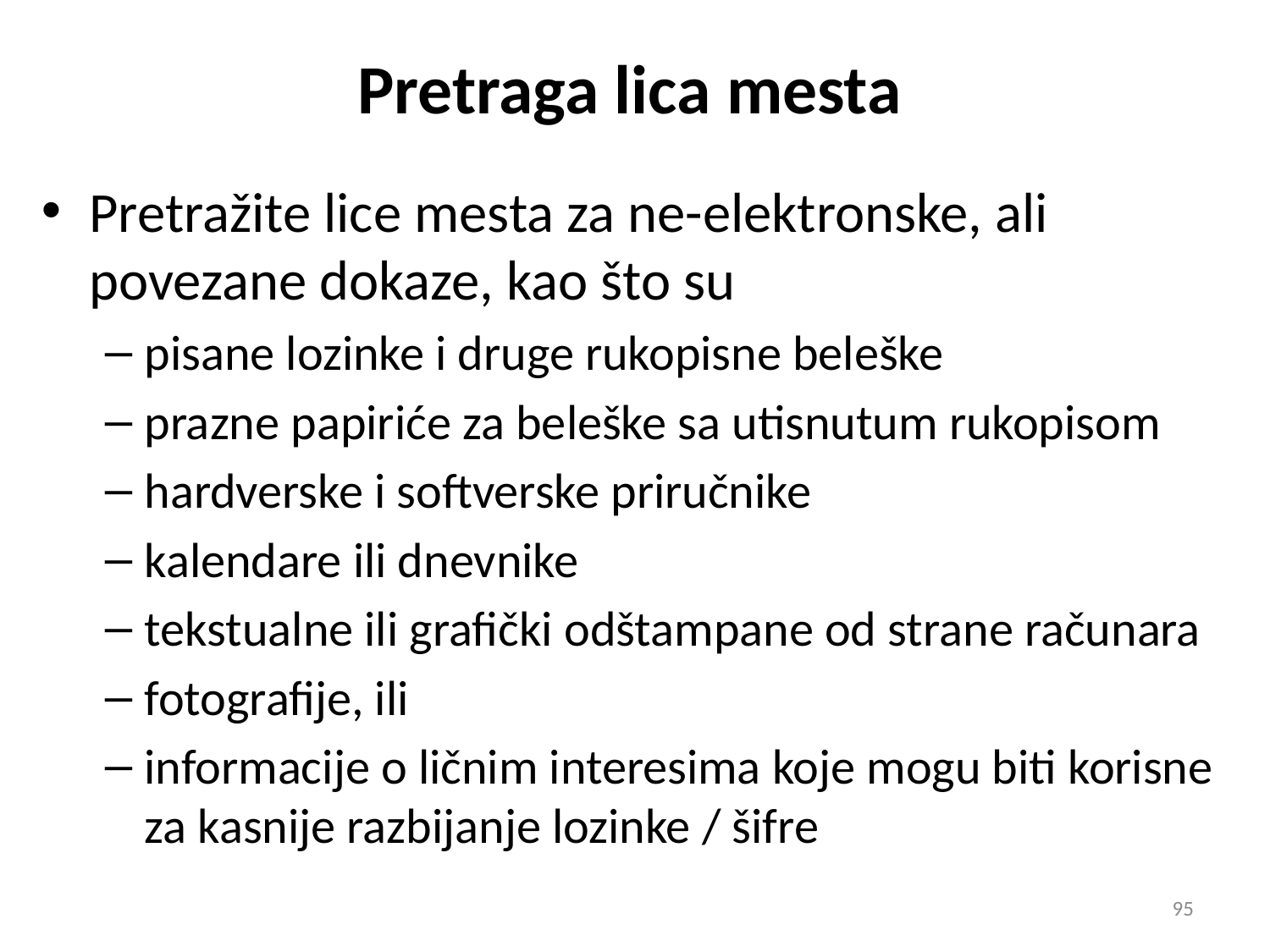

# Pretraga lica mesta
Pretražite lice mesta za ne-elektronske, ali povezane dokaze, kao što su
pisane lozinke i druge rukopisne beleške
prazne papiriće za beleške sa utisnutum rukopisom
hardverske i softverske priručnike
kalendare ili dnevnike
tekstualne ili grafički odštampane od strane računara
fotografije, ili
informacije o ličnim interesima koje mogu biti korisne za kasnije razbijanje lozinke / šifre
95